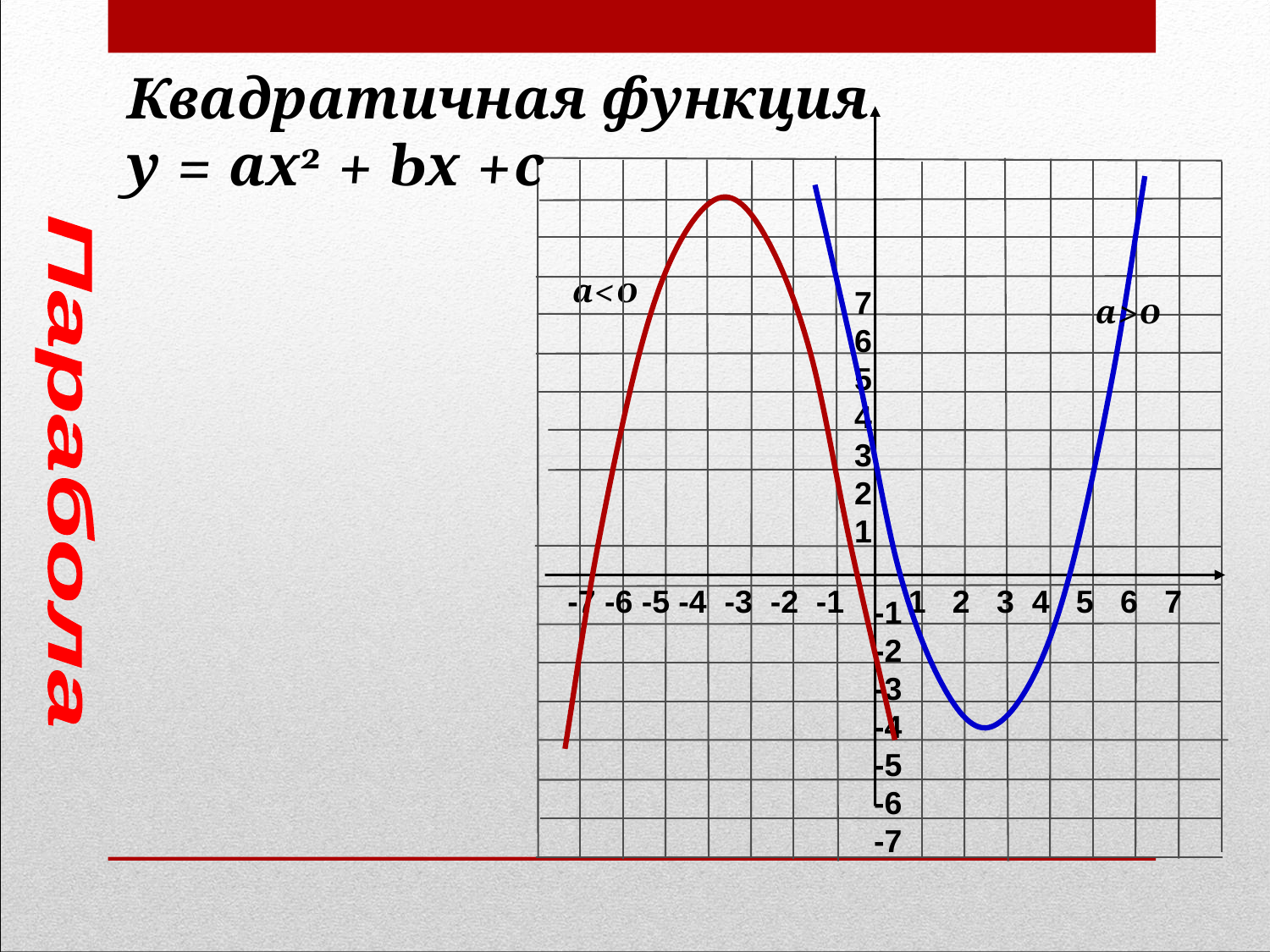

Квадратичная функция
у = ах2 + bх +с

   а<0

7
6
5
4
3
2
1
а>0
Парабола

-7 -6 -5 -4  -3  -2  -1
1   2   3  4   5   6   7
-1
-2
-3
-4
-5
-6
-7